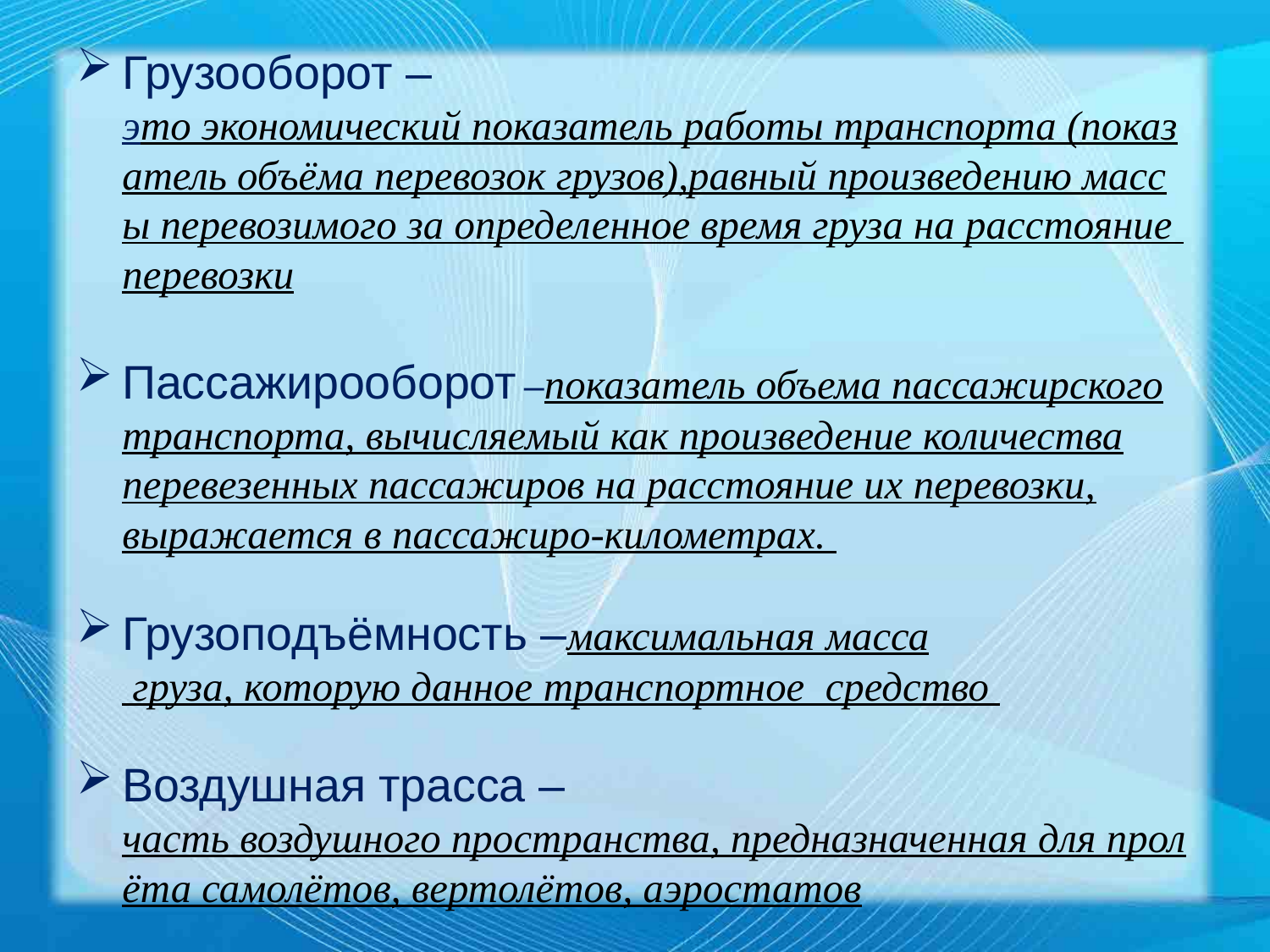

Грузооборот – это экономический показатель работы транспорта (показатель объёма перевозок грузов),равный произведению массы перевозимого за определенное время груза на расстояние перевозки

Пассажирооборот –показатель объема пассажирского транспорта, вычисляемый как произведение количества перевезенных пассажиров на расстояние их перевозки, выражается в пассажиро-километрах.
Грузоподъёмность –максимальная масса груза, которую данное транспортное  средство

Воздушная трасса – часть воздушного пространства, предназначенная для пролёта самолётов, вертолётов, аэростатов
#